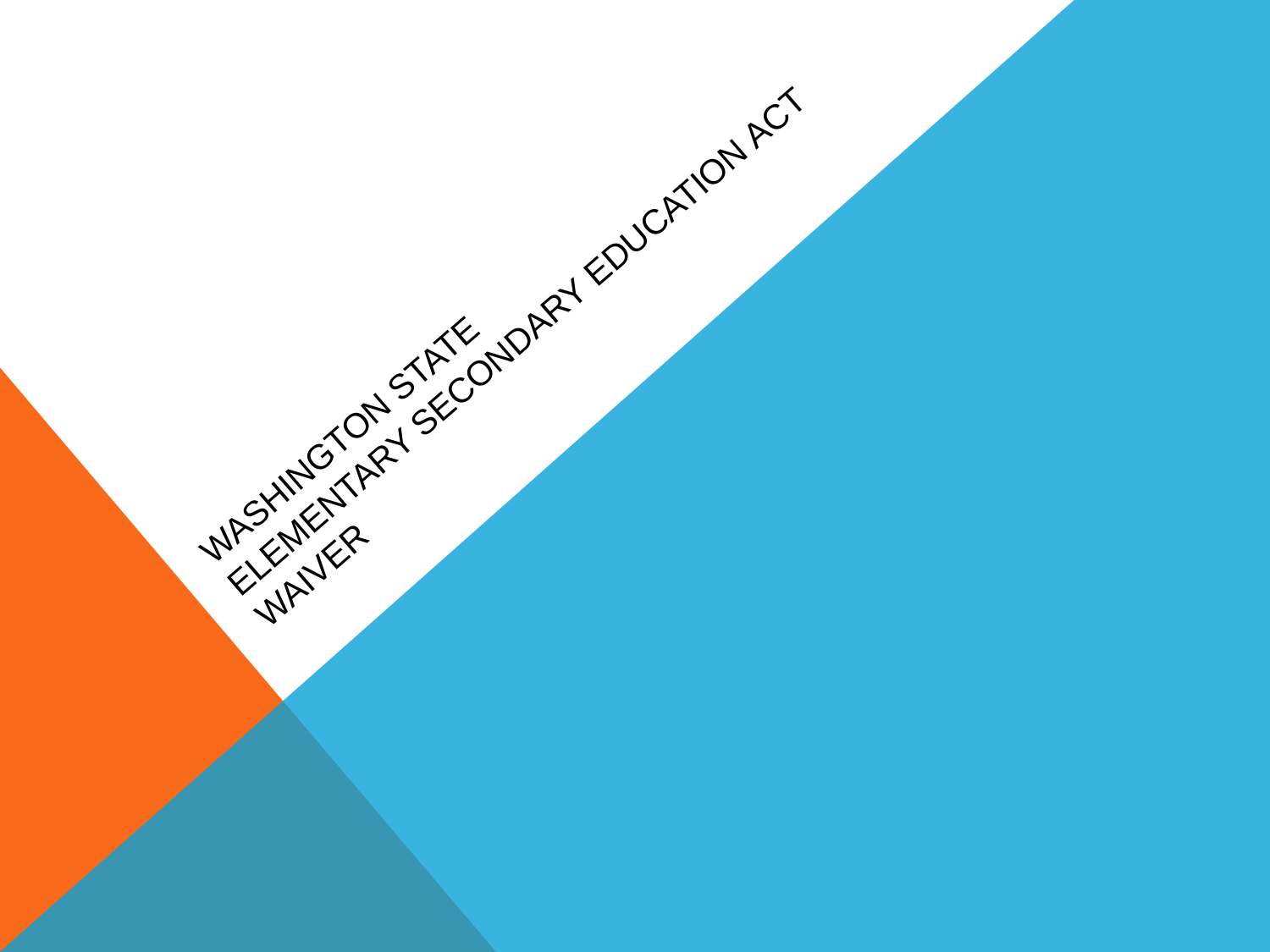

# Washington State Elementary Secondary Education Act Waiver